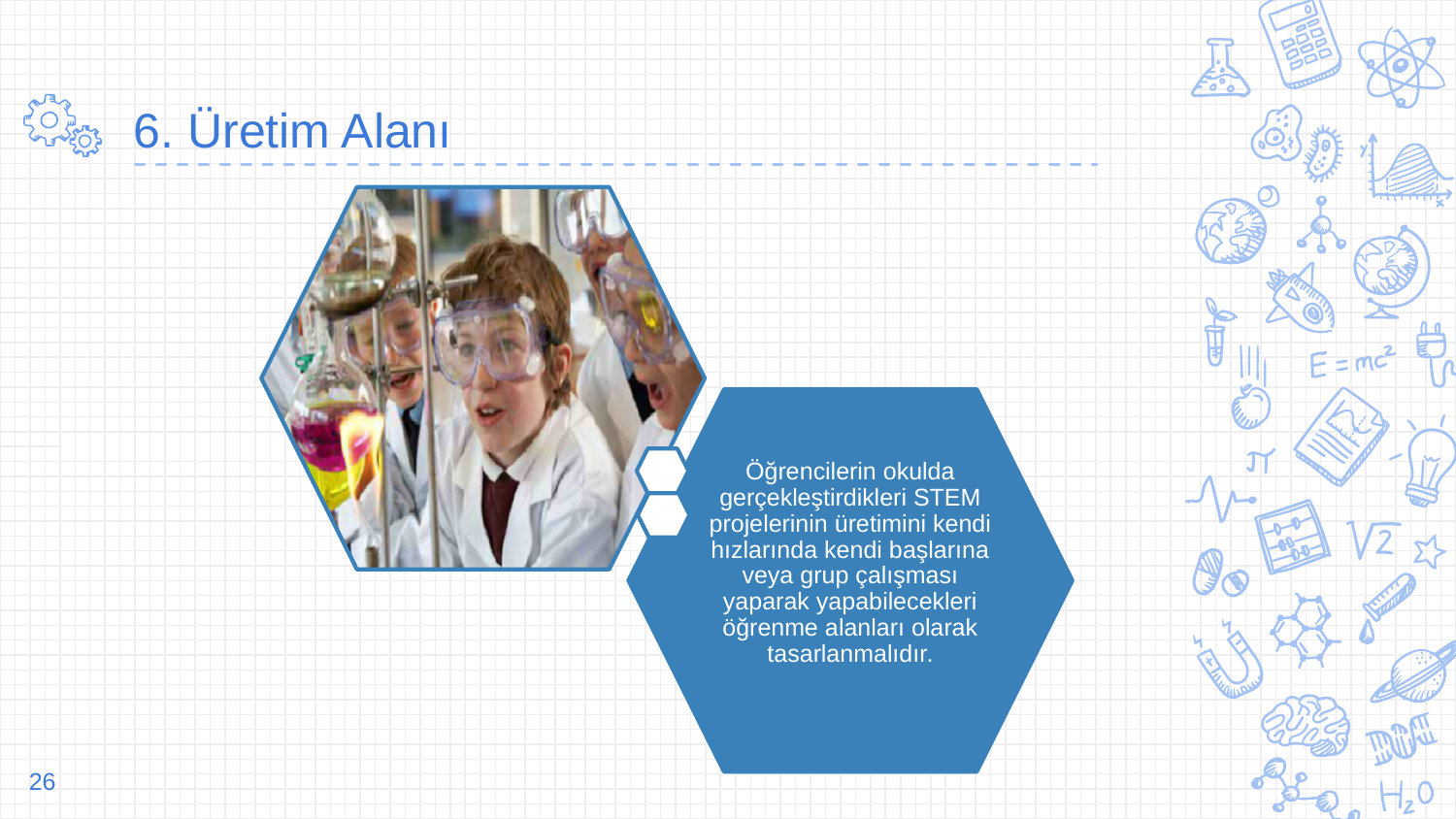

# 6. Üretim Alanı

Öğrencilerin okulda gerçekleştirdikleri STEM projelerinin üretimini kendi hızlarında kendi başlarına veya grup çalışması yaparak yapabilecekleri öğrenme alanları olarak tasarlanmalıdır.

26